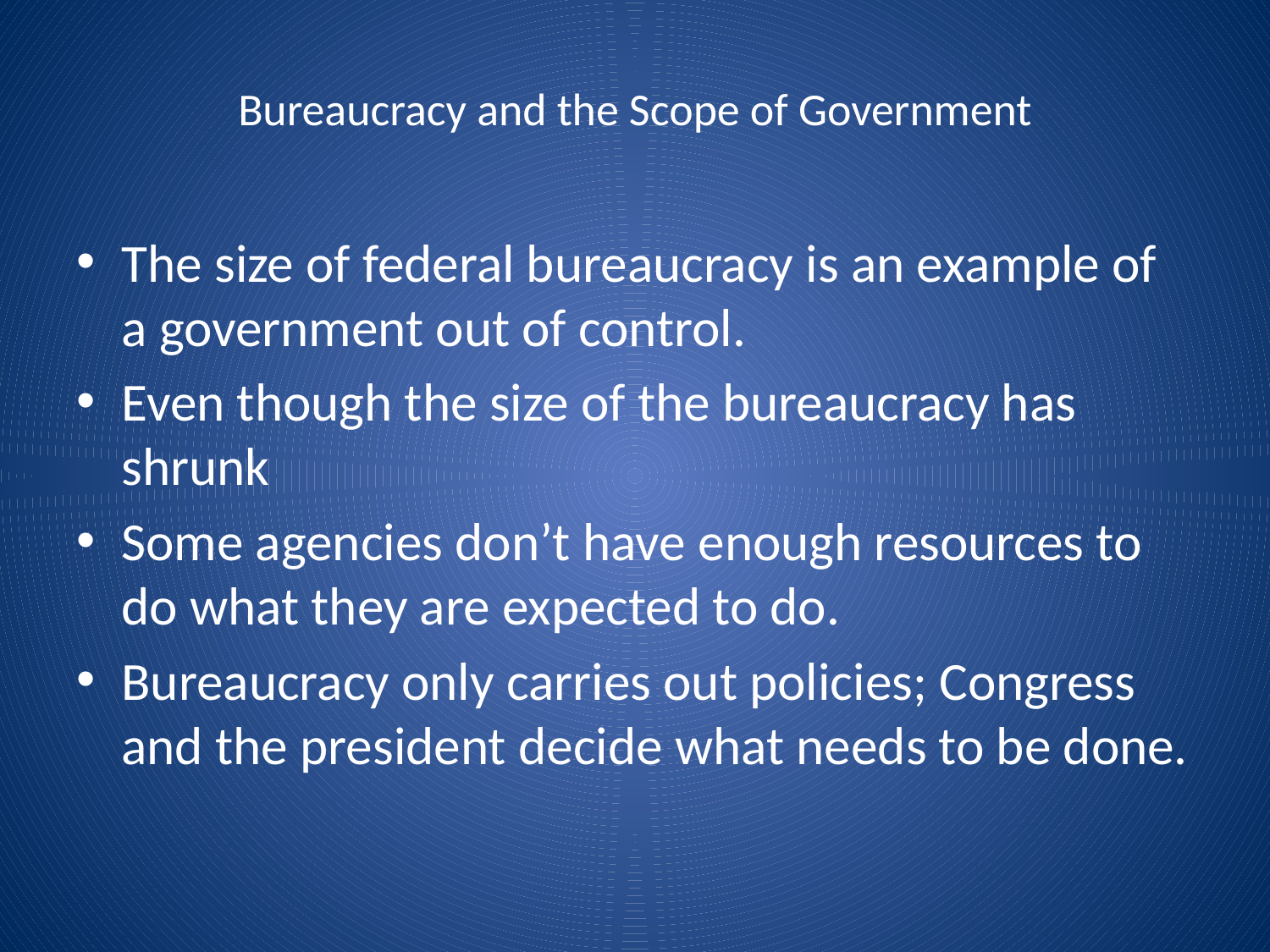

# Bureaucracy and the Scope of Government
The size of federal bureaucracy is an example of a government out of control.
Even though the size of the bureaucracy has shrunk
Some agencies don’t have enough resources to do what they are expected to do.
Bureaucracy only carries out policies; Congress and the president decide what needs to be done.